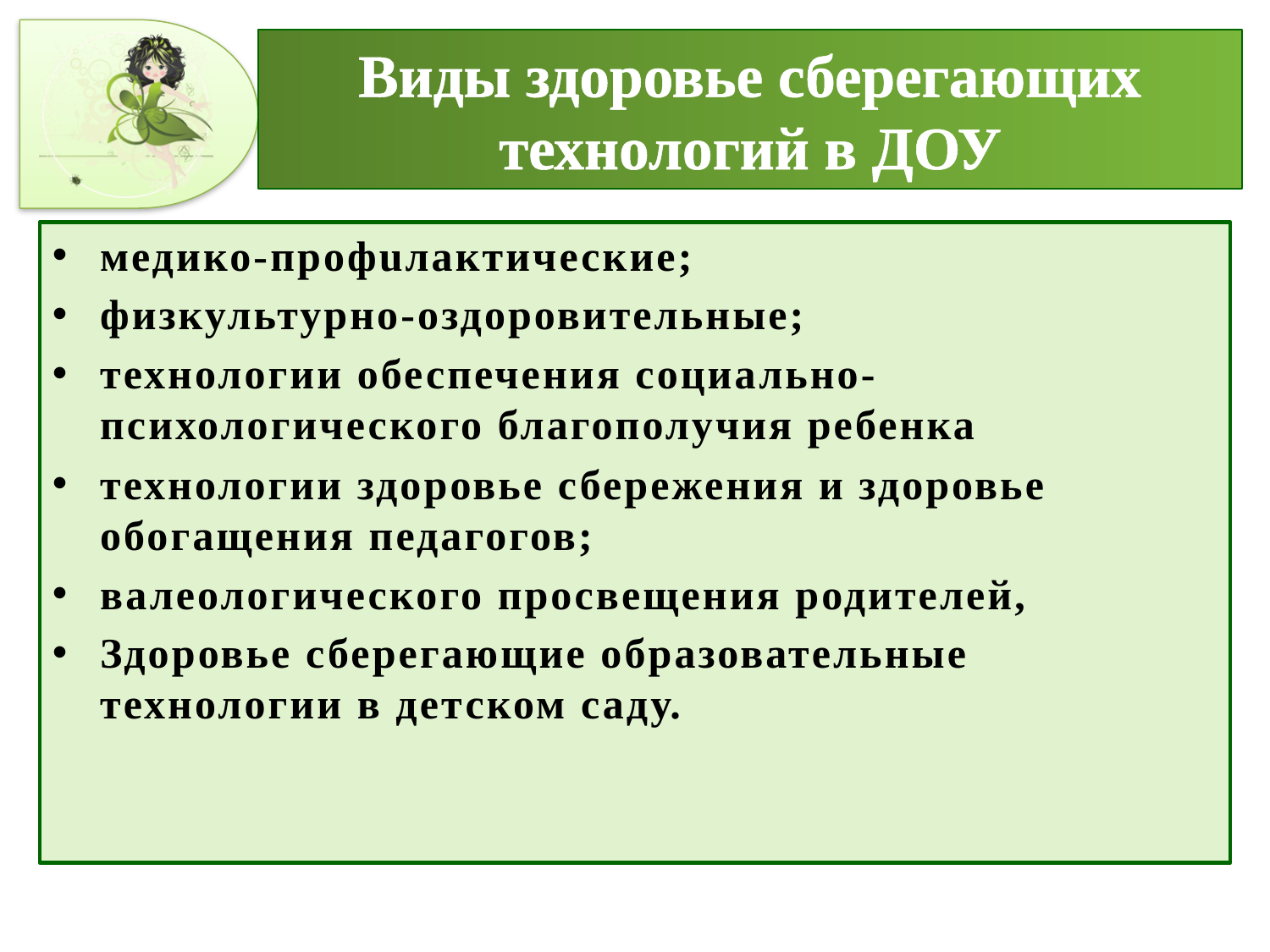

# Виды здоровье сберегающих технологий в ДОУ
медико-профuлактические;
физкультурно-оздоровительные;
технологии обеспечения социально-психологического благополучия ребенка
технологии здоровье сбережения и здоровье обогащения педагогов;
валеологического просвещения родителей,
Здоровье сберегающие образовательные технологии в детском саду.